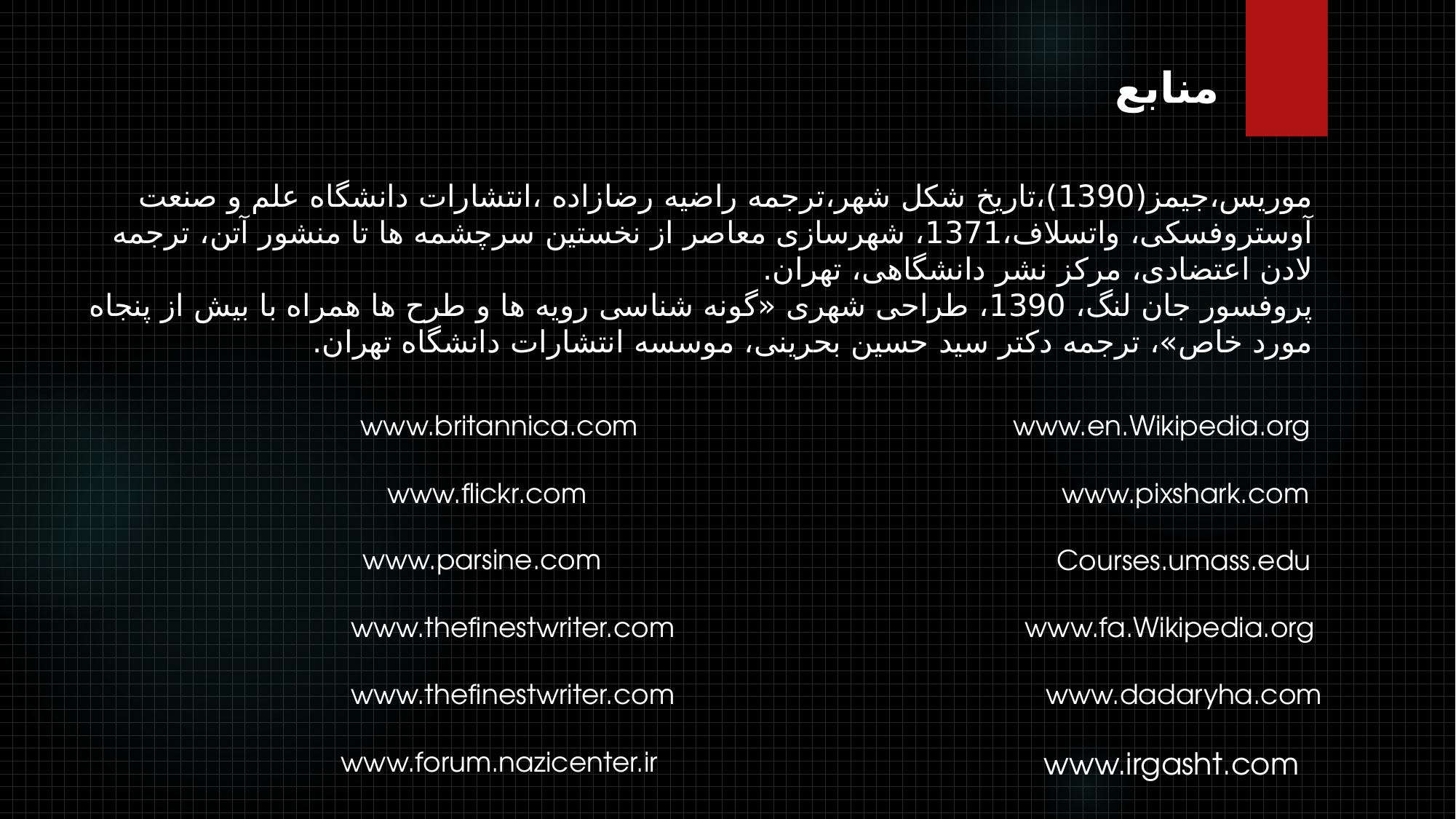

منابع
موریس،جیمز(1390)،تاریخ شکل شهر،ترجمه راضیه رضازاده ،انتشارات دانشگاه علم و صنعت
آوستروفسکی، واتسلاف،1371، شهرسازی معاصر از نخستین سرچشمه ها تا منشور آتن، ترجمه لادن اعتضادی، مرکز نشر دانشگاهی، تهران.
پروفسور جان لنگ، 1390، طراحی شهری «گونه شناسی رویه ها و طرح ها همراه با بیش از پنجاه مورد خاص»، ترجمه دکتر سید حسین بحرینی، موسسه انتشارات دانشگاه تهران.

www.britannica.com
www.en.Wikipedia.org
www.flickr.com

www.pixshark.com
www.parsine.com
Courses.umass.edu
www.thefinestwriter.com
www.fa.Wikipedia.org
www.thefinestwriter.com
www.dadaryha.com
www.forum.nazicenter.ir
www.irgasht.com